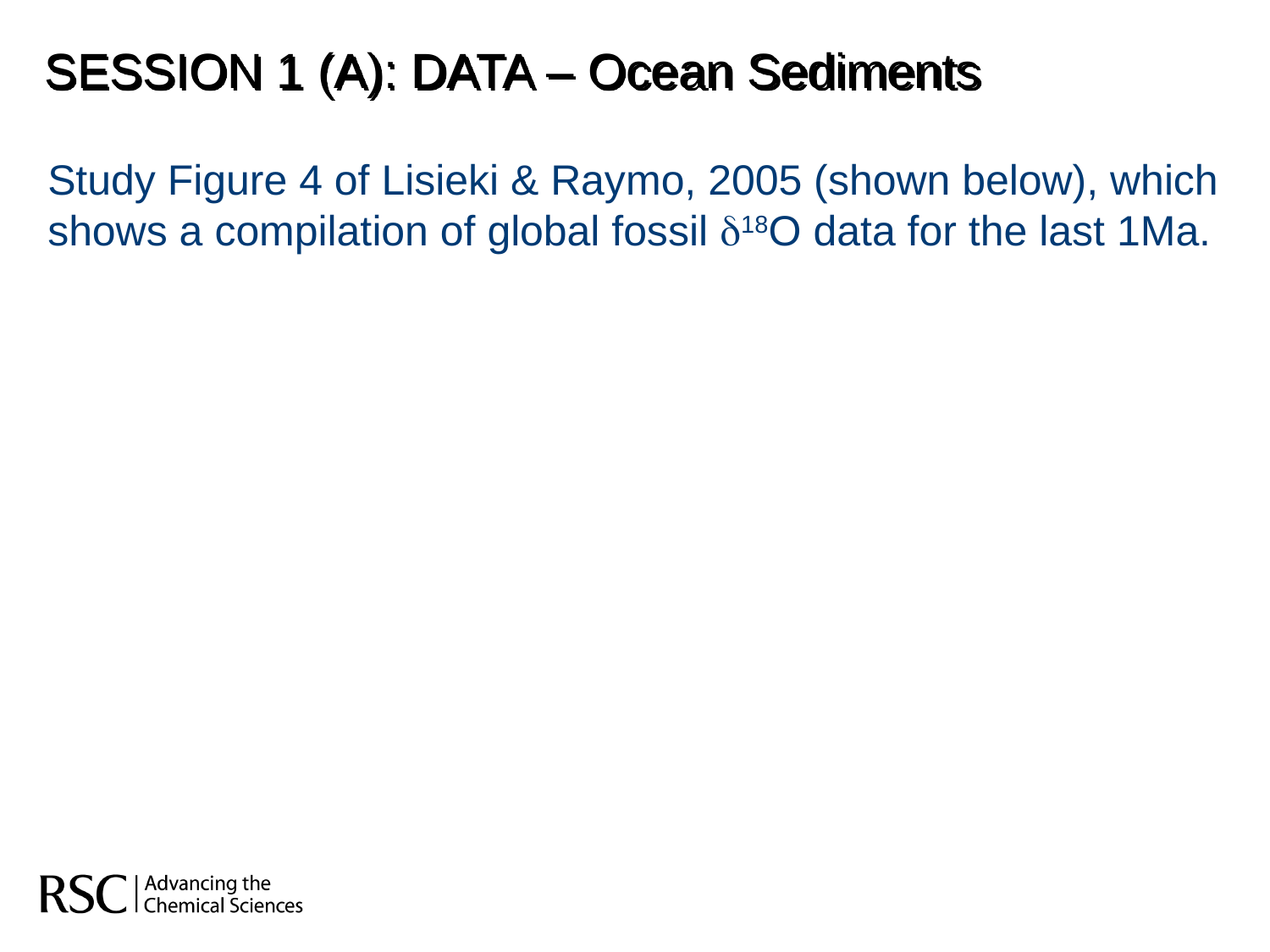

Session 1 (a): DATA – Ocean Sediments
Study Figure 4 of Lisieki & Raymo, 2005 (shown below), which shows a compilation of global fossil δ18O data for the last 1Ma.